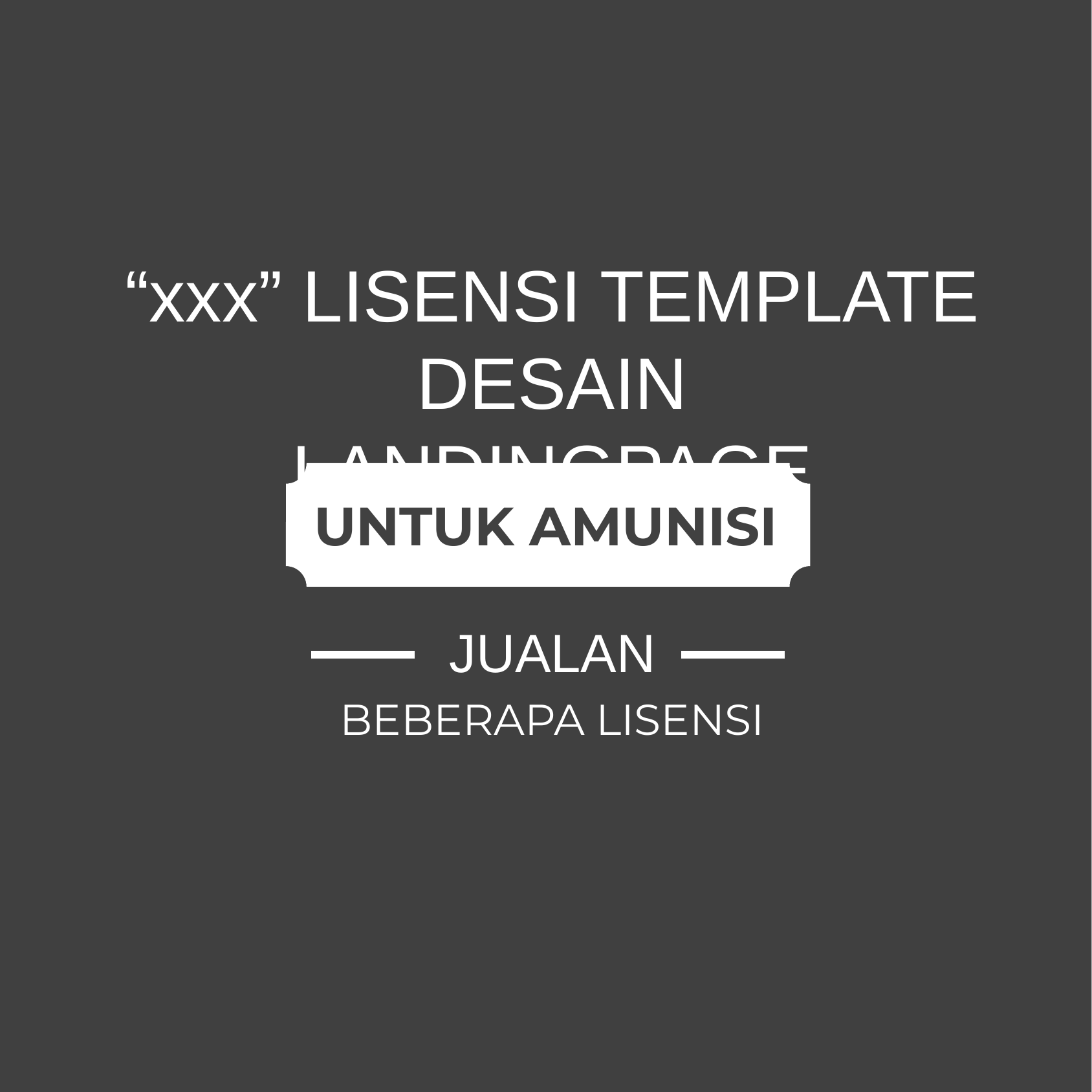

“xxx” LISENSI TEMPLATE DESAIN
LANDINGPAGE

UNTUK AMUNISI
JUALAN
BEBERAPA LISENSI